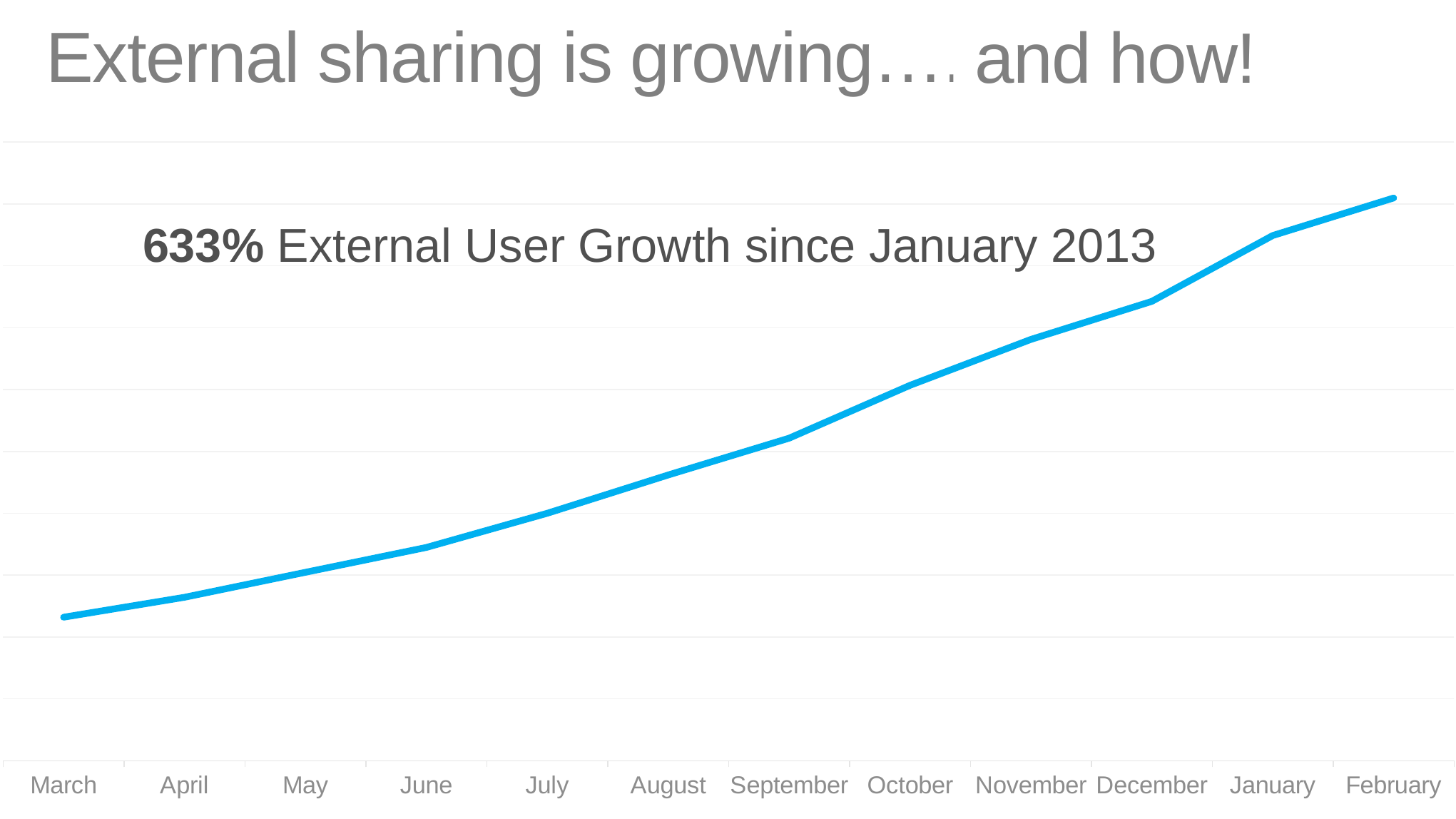

External sharing is growing….
and how!

### Chart

| Category |  |
|---|---|
| March | 58008.0 |
| April | 66053.0 |
| May | 76140.0 |
| June | 86190.0 |
| July | 100000.0 |
| August | 115473.0 |
| September | 130340.0 |
| October | 151699.0 |
| November | 170262.0 |
| December | 185638.0 |
| January | 212233.0 |
| February | 227400.0 |
633% External User Growth since January 2013